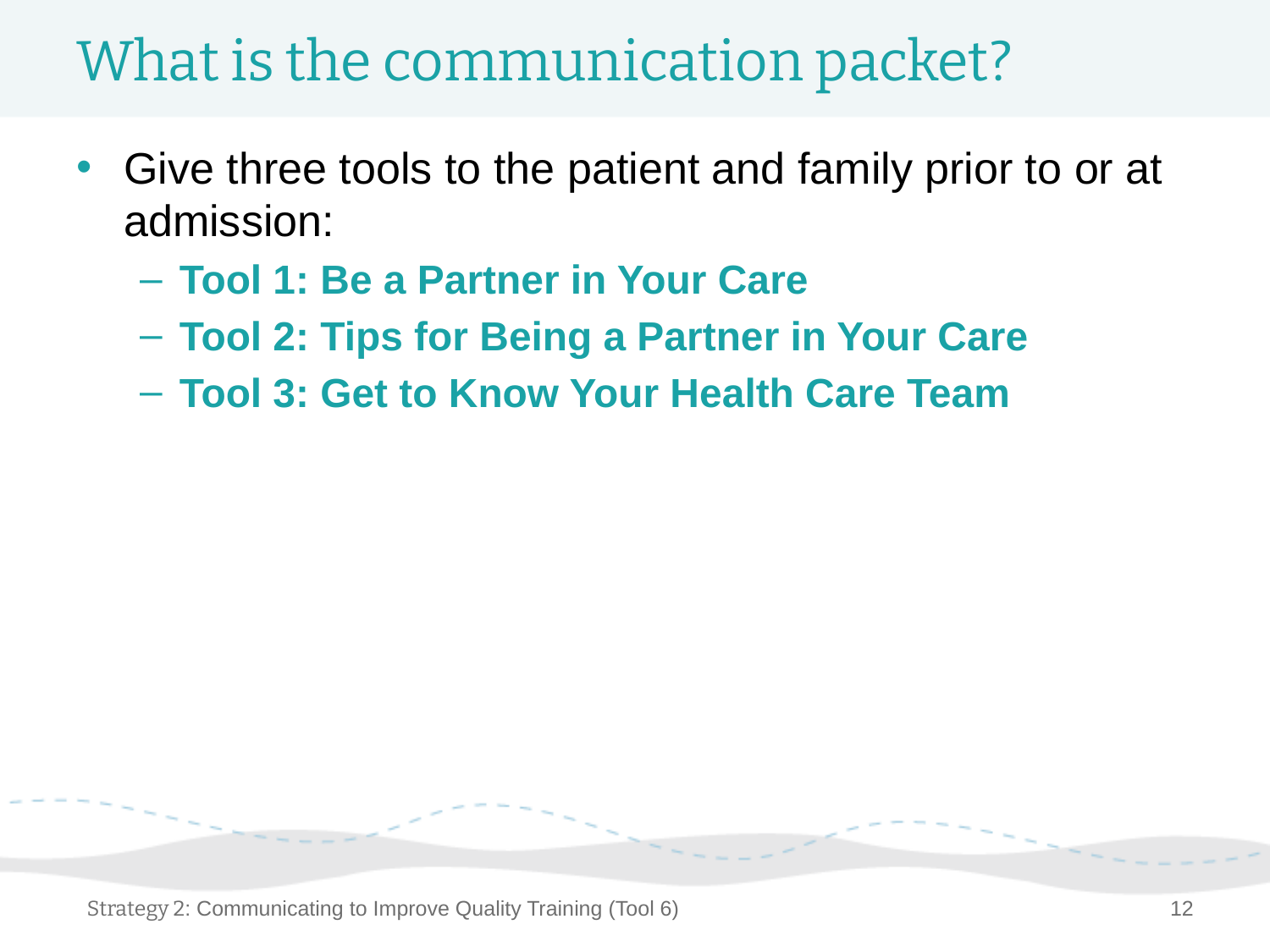

# What is the communication packet?
Give three tools to the patient and family prior to or at admission:
Tool 1: Be a Partner in Your Care
Tool 2: Tips for Being a Partner in Your Care
Tool 3: Get to Know Your Health Care Team
Strategy 2: Communicating to Improve Quality Training (Tool 6)
12